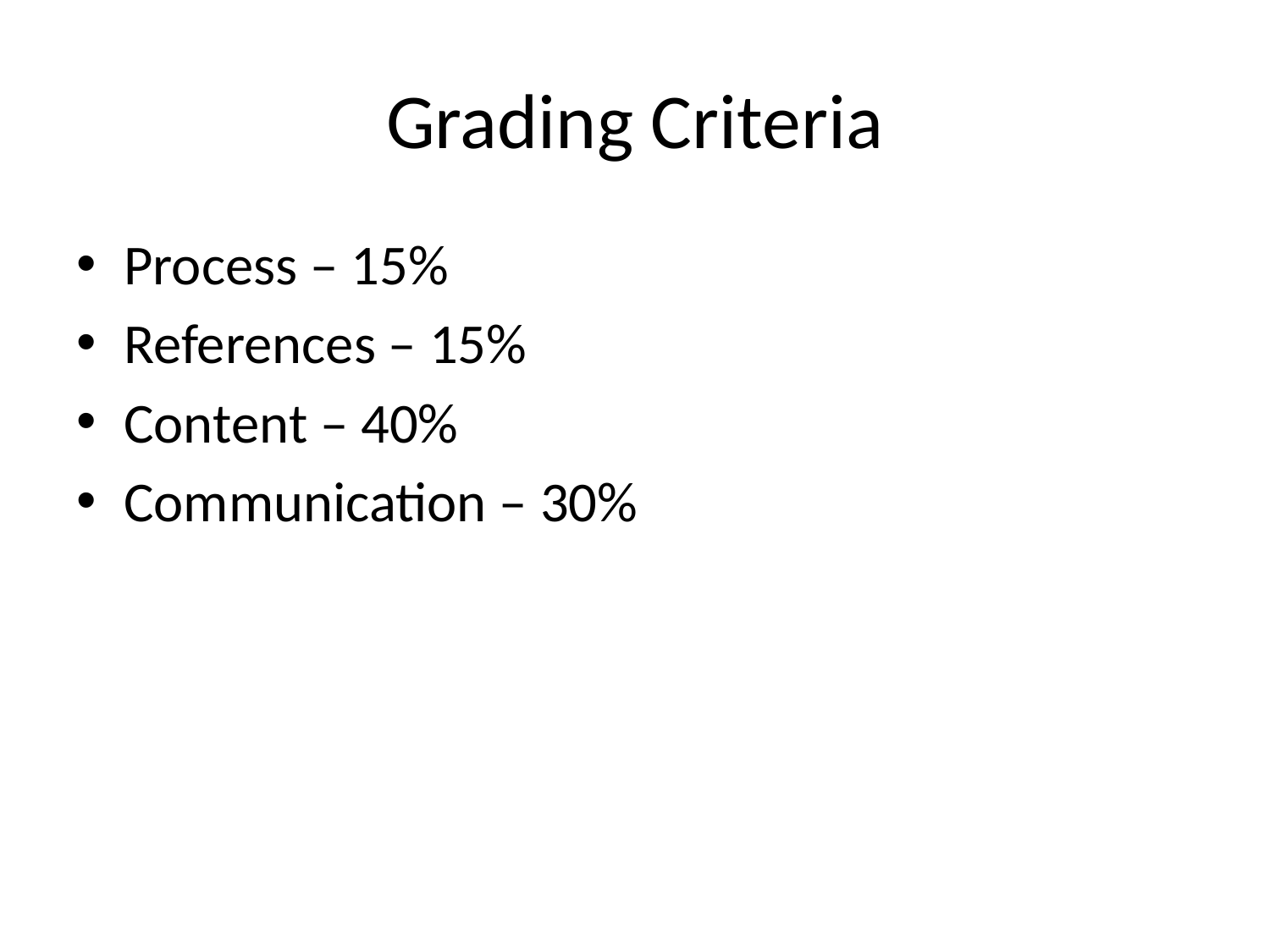

# Grading Criteria
Process – 15%
References – 15%
Content – 40%
Communication – 30%